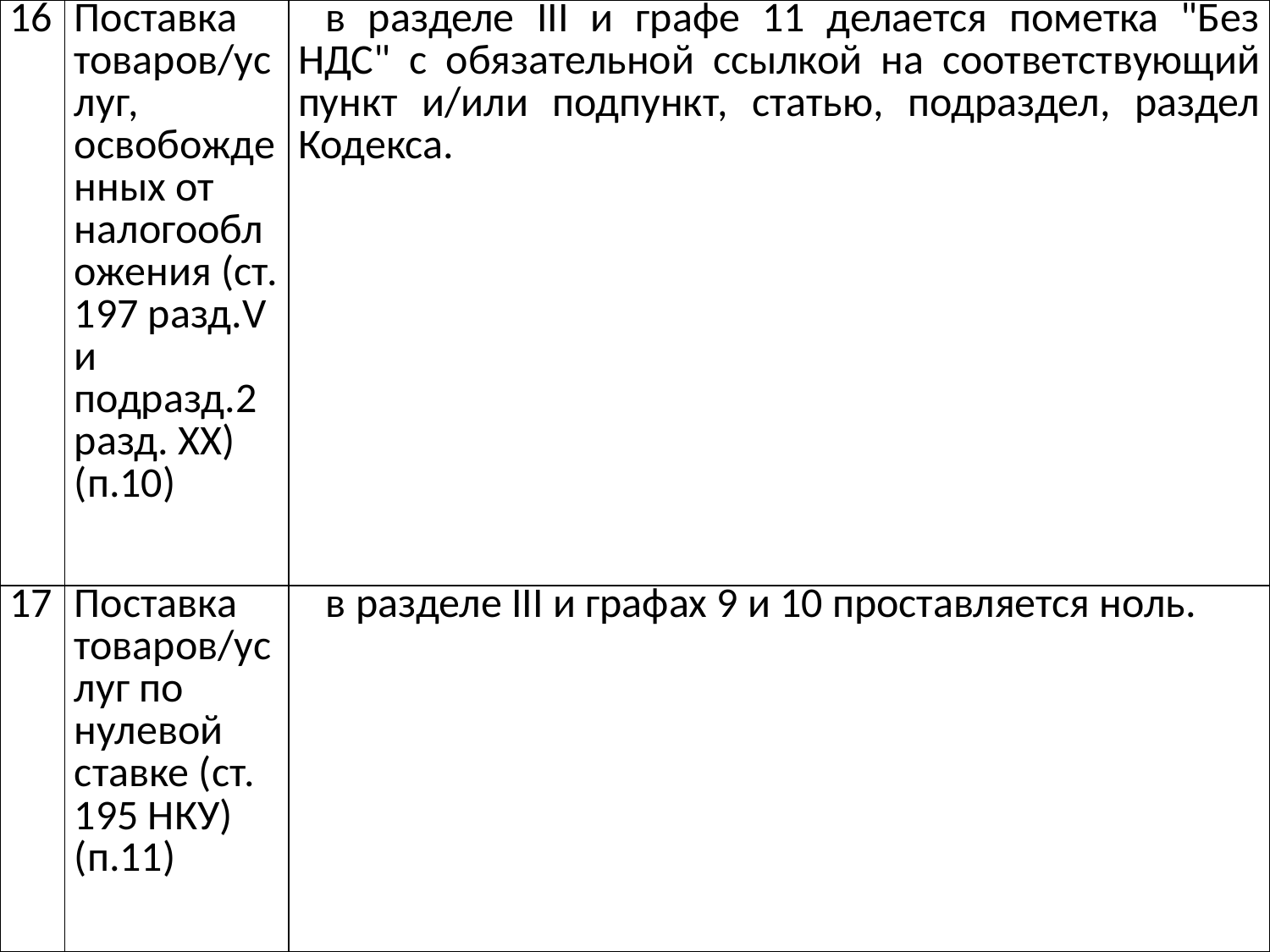

| 16 | Поставка товаров/услуг, освобожденных от налогообложения (ст. 197 разд.V и подразд.2 разд. XX) (п.10) | в разделе III и графе 11 делается пометка "Без НДС" с обязательной ссылкой на соответствующий пункт и/или подпункт, статью, подраздел, раздел Кодекса. |
| --- | --- | --- |
| 17 | Поставка товаров/услуг по нулевой ставке (ст. 195 НКУ) (п.11) | в разделе III и графах 9 и 10 проставляется ноль. |